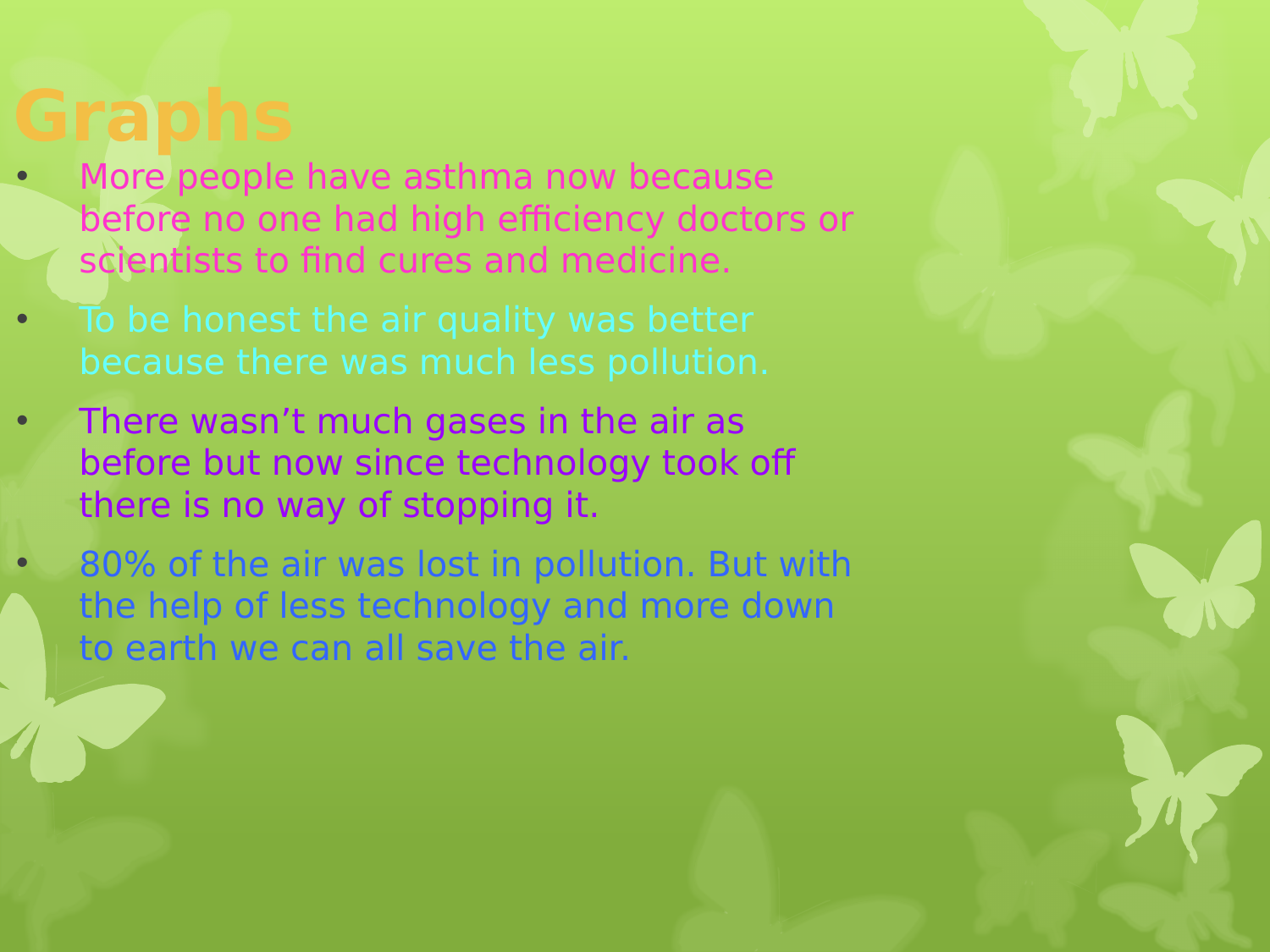

# Graphs
More people have asthma now because before no one had high efficiency doctors or scientists to find cures and medicine.
To be honest the air quality was better because there was much less pollution.
There wasn’t much gases in the air as before but now since technology took off there is no way of stopping it.
80% of the air was lost in pollution. But with the help of less technology and more down to earth we can all save the air.